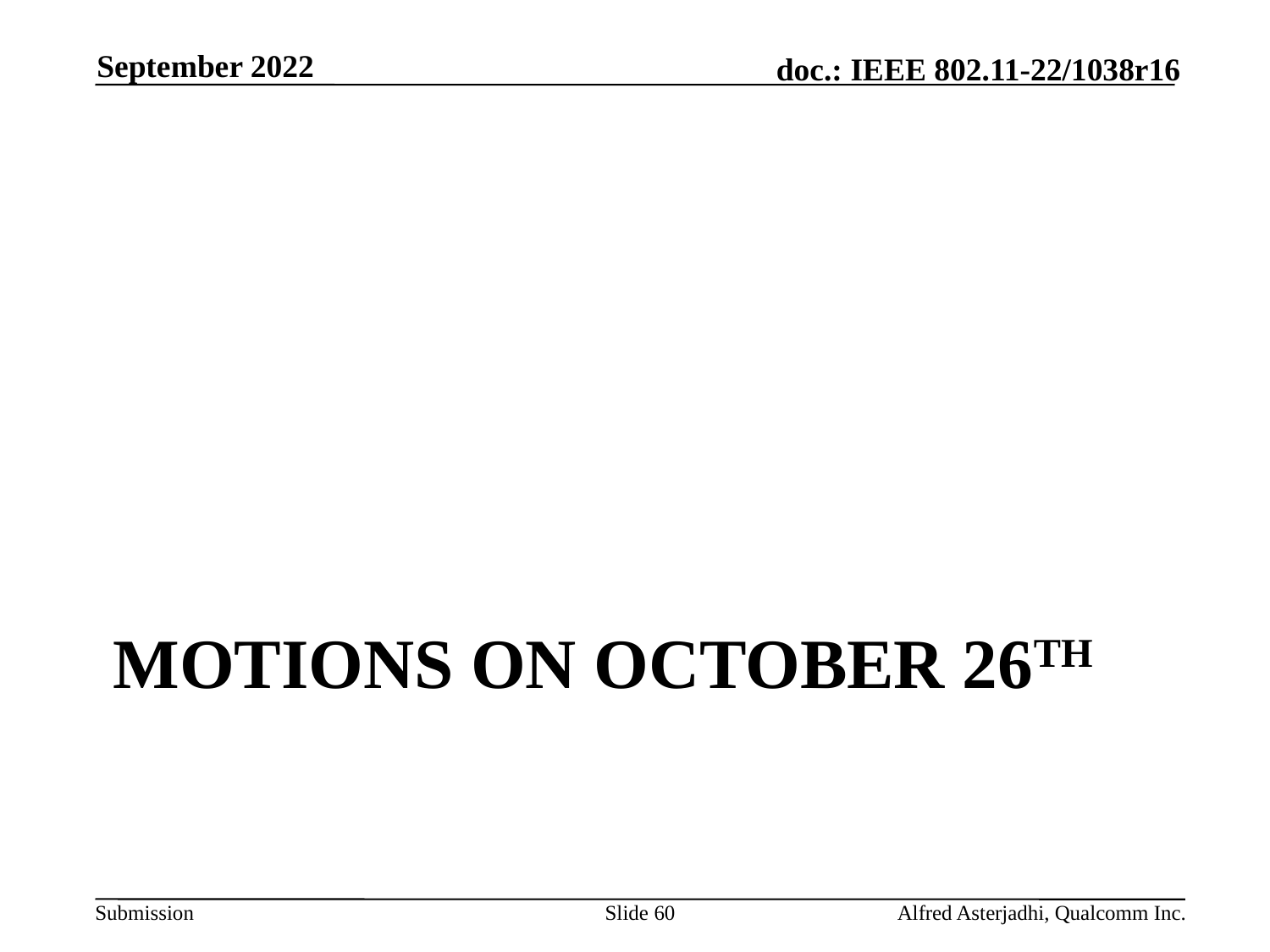

September 2022

# Motions on OCTOBER 26th
Slide 60
Alfred Asterjadhi, Qualcomm Inc.